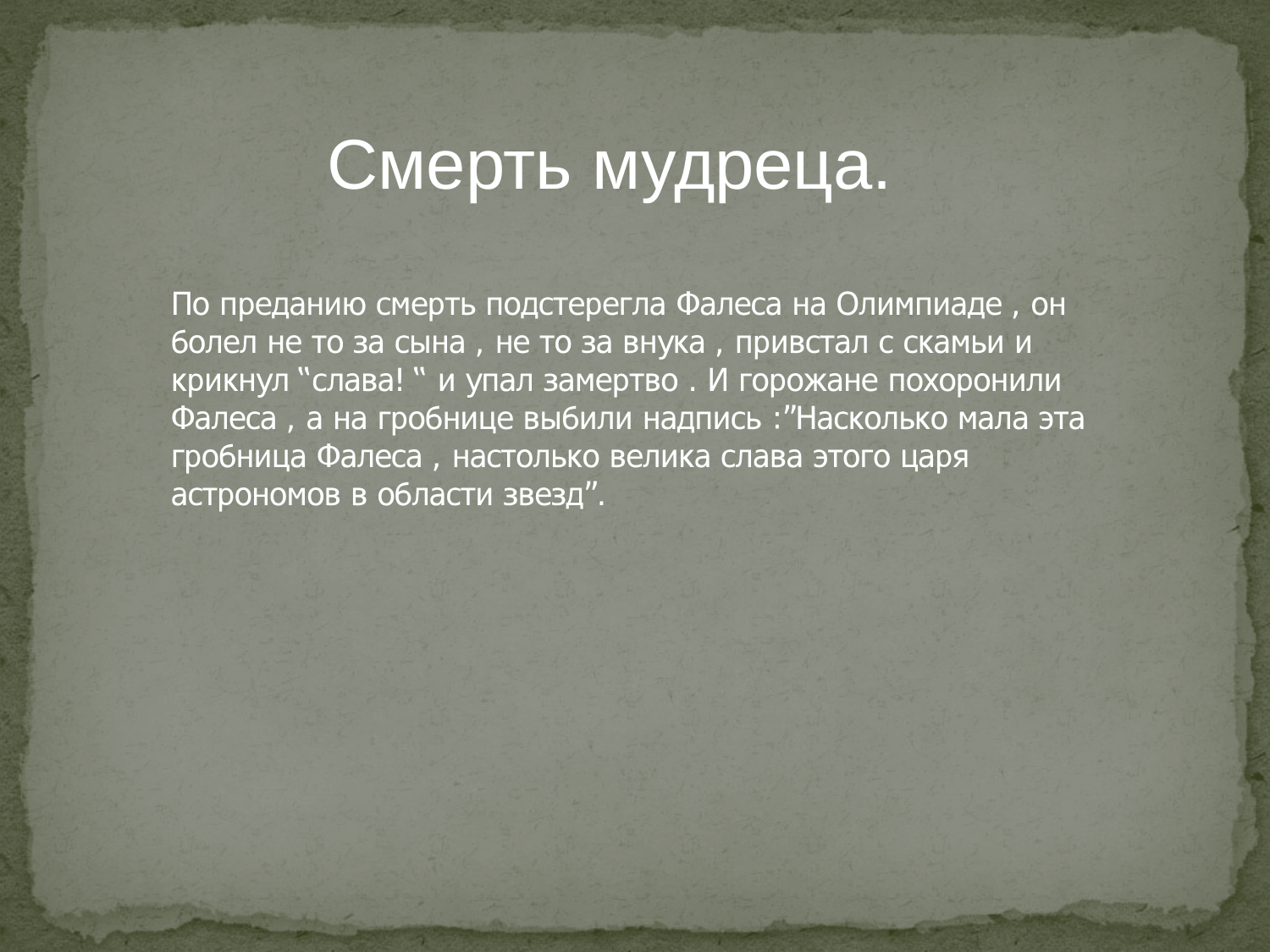

Смерть мудреца.
По преданию смерть подстерегла Фалеса на Олимпиаде , он болел не то за сына , не то за внука , привстал с скамьи и крикнул “слава! “ и упал замертво . И горожане похоронили Фалеса , а на гробнице выбили надпись :”Насколько мала эта гробница Фалеса , настолько велика слава этого царя астрономов в области звезд”.